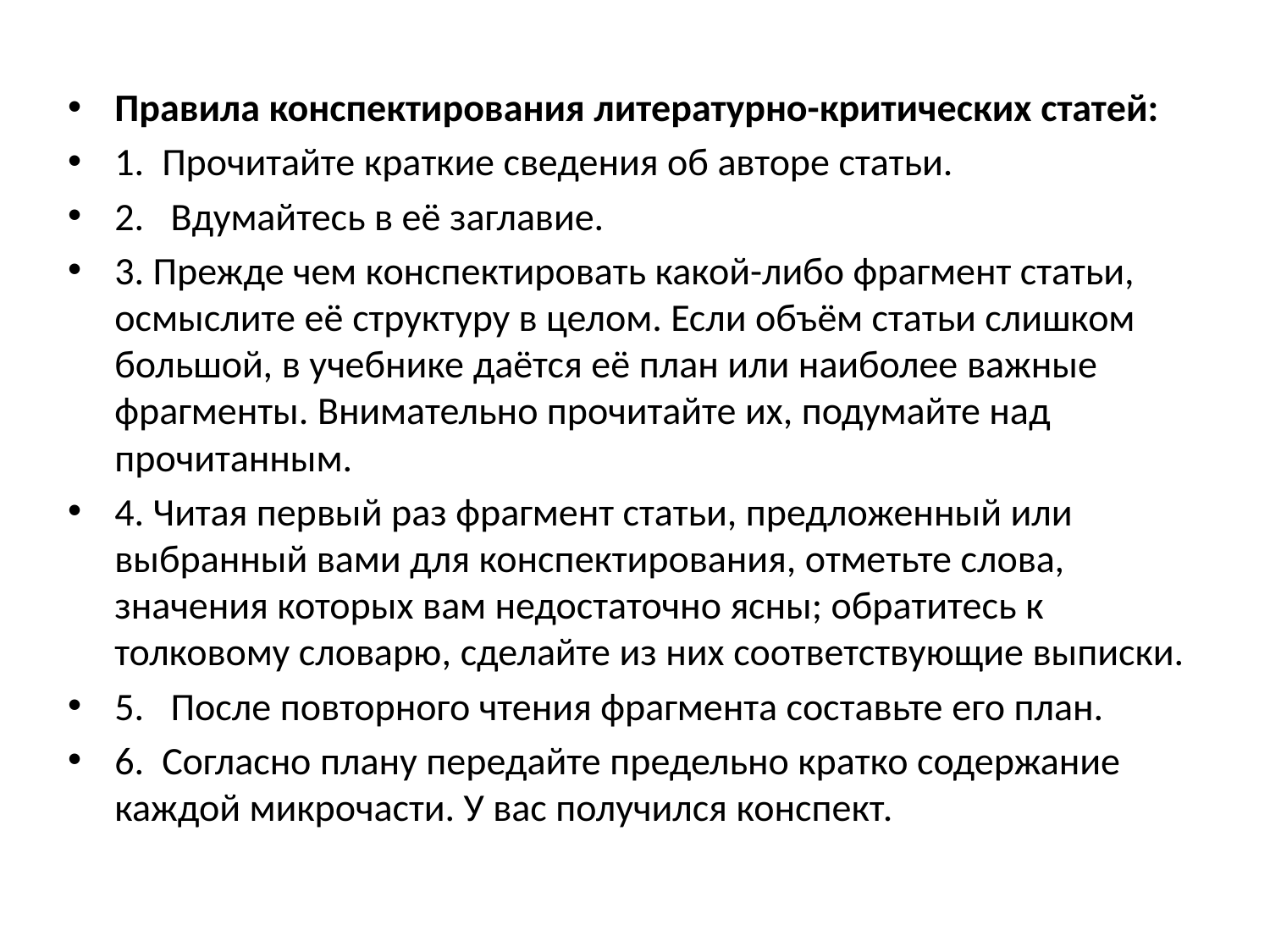

Правила конспектирования литературно-критических статей:
1.  Прочитайте краткие сведения об авторе статьи.
2.   Вдумайтесь в её заглавие.
3. Прежде чем конспектировать какой-либо фрагмент статьи, осмыслите её структуру в целом. Если объём статьи слишком большой, в учебнике даётся её план или наиболее важные фрагменты. Внимательно прочитайте их, подумайте над прочитанным.
4. Читая первый раз фрагмент статьи, предложенный или выбранный вами для конспектирования, отметьте слова, значения которых вам недостаточно ясны; обратитесь к толковому словарю, сделайте из них соответствующие выписки.
5.   После повторного чтения фрагмента составьте его план.
6.  Согласно плану передайте предельно кратко содержание каждой микрочасти. У вас получился конспект.